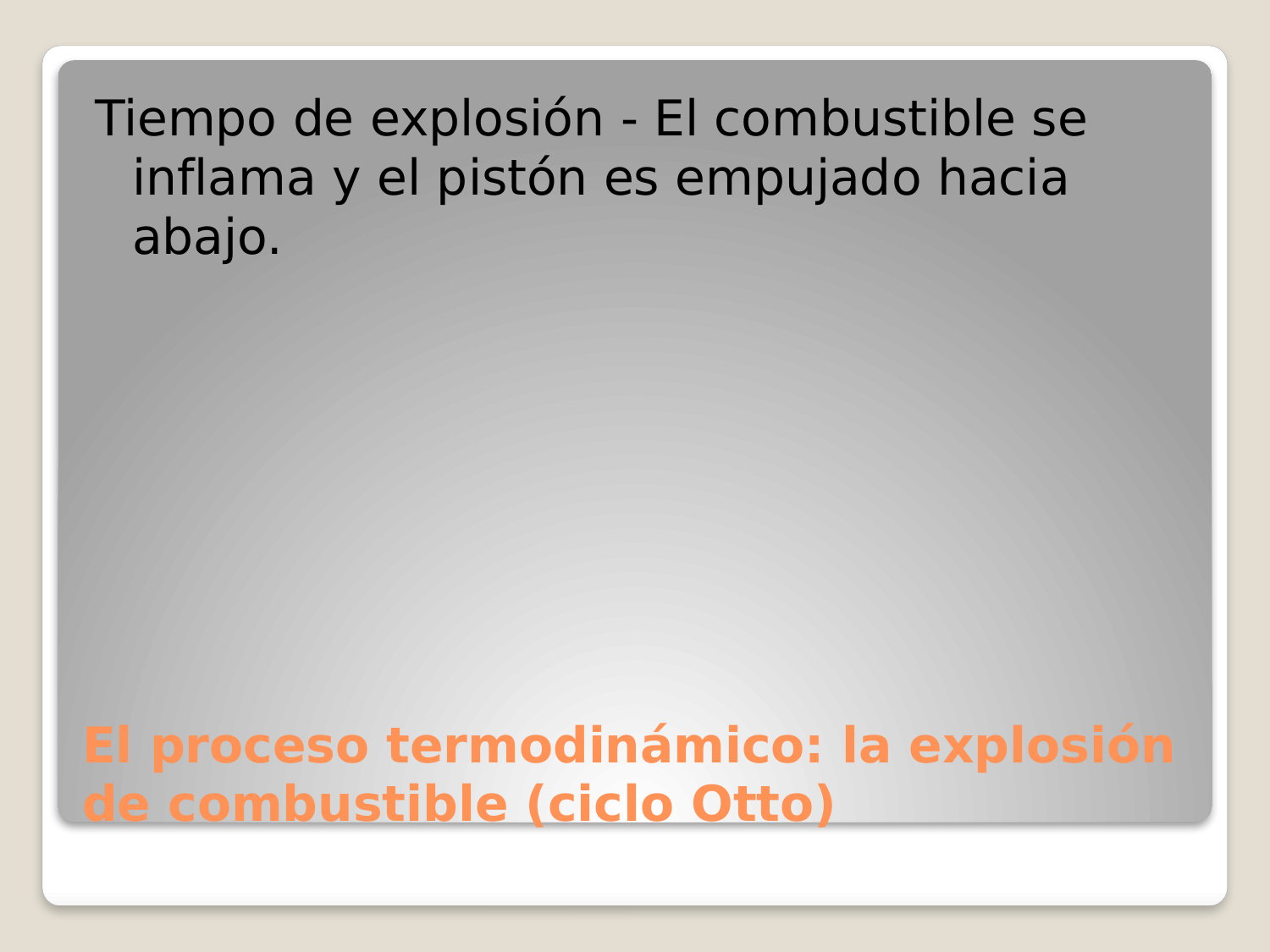

Tiempo de explosión - El combustible se inflama y el pistón es empujado hacia abajo.
# El proceso termodinámico: la explosión de combustible (ciclo Otto)